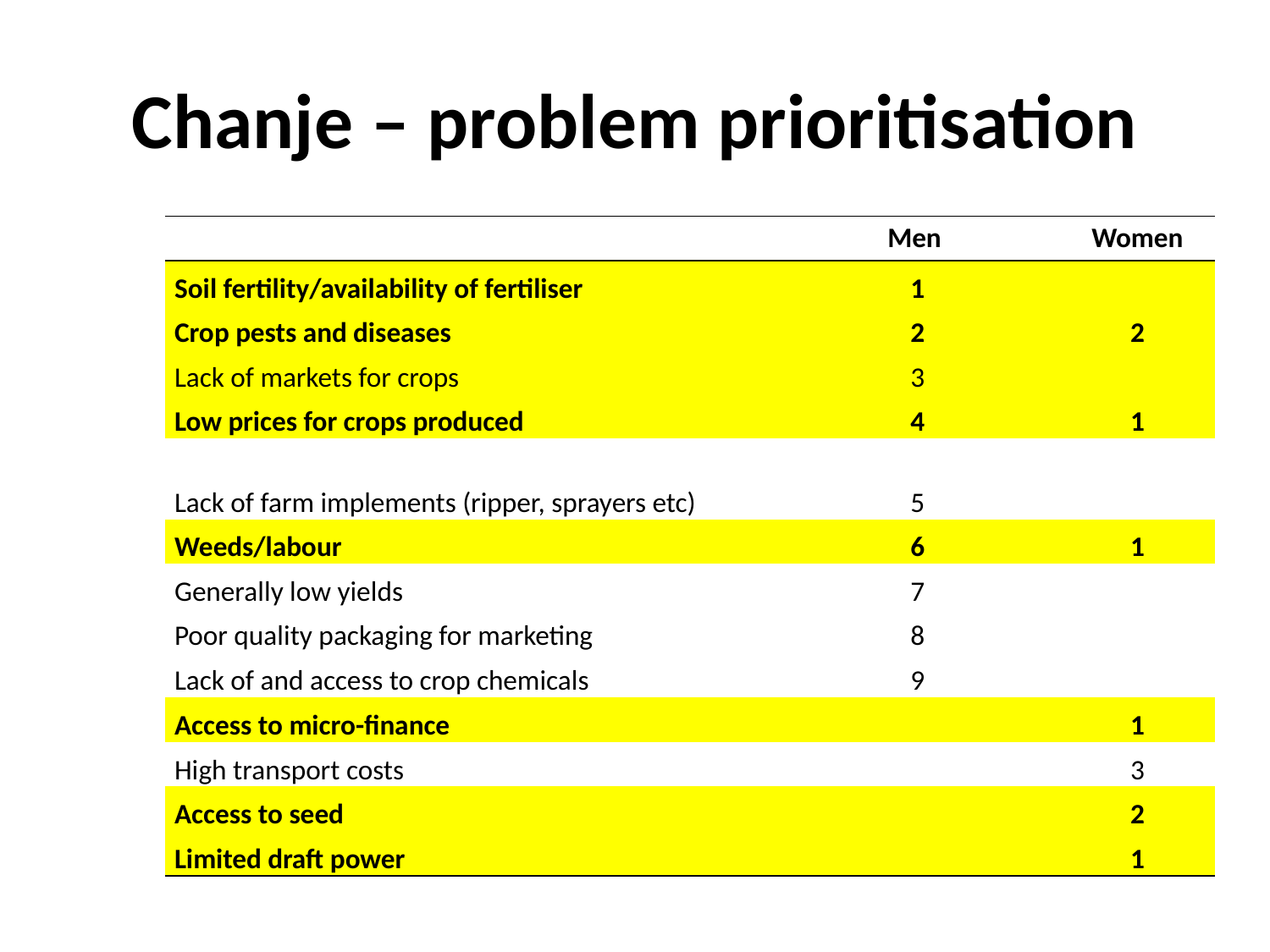

# Chanje – problem prioritisation
|  | Men | Women |
| --- | --- | --- |
| Soil fertility/availability of fertiliser | 1 |  |
| Crop pests and diseases | 2 | 2 |
| Lack of markets for crops | 3 |  |
| Low prices for crops produced | 4 | 1 |
| Lack of farm implements (ripper, sprayers etc) | 5 |  |
| Weeds/labour | 6 | 1 |
| Generally low yields | 7 |  |
| Poor quality packaging for marketing | 8 |  |
| Lack of and access to crop chemicals | 9 |  |
| Access to micro-finance |  | 1 |
| High transport costs |  | 3 |
| Access to seed |  | 2 |
| Limited draft power |  | 1 |